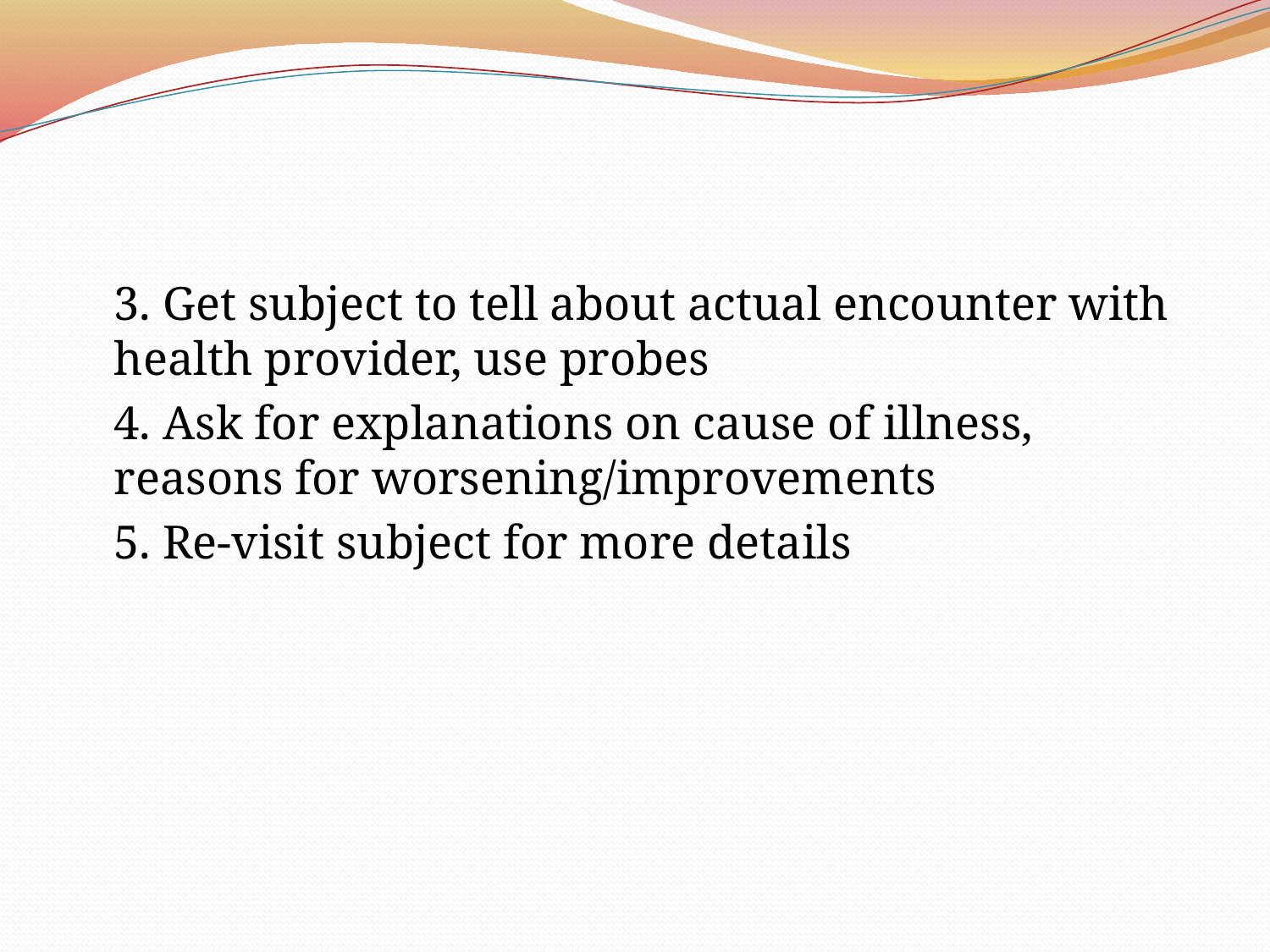

#
	3. Get subject to tell about actual encounter with health provider, use probes
	4. Ask for explanations on cause of illness, reasons for worsening/improvements
	5. Re-visit subject for more details